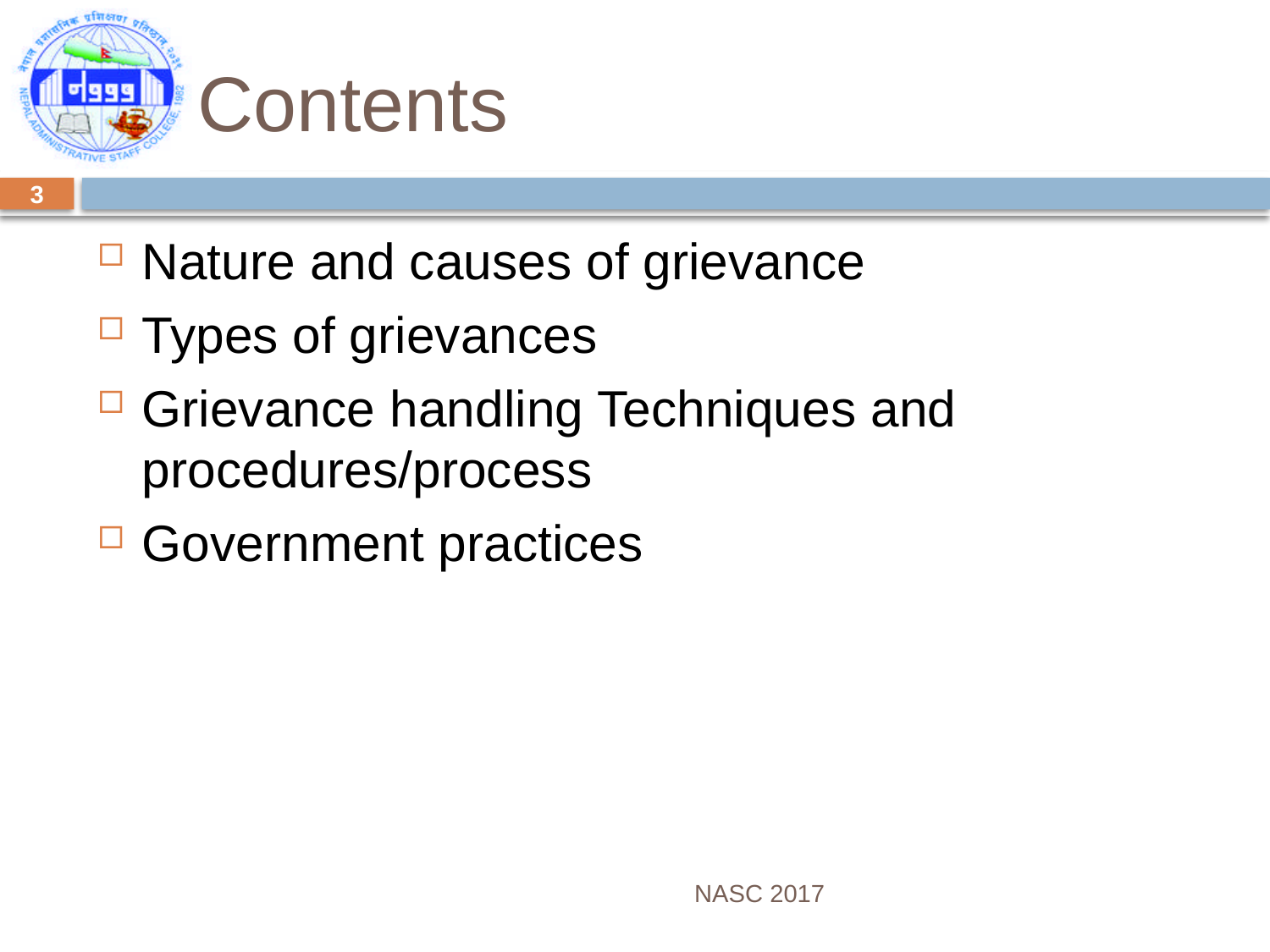

# Contents
3
Nature and causes of grievance
Types of grievances
Grievance handling Techniques and procedures/process
Government practices

NASC 2017